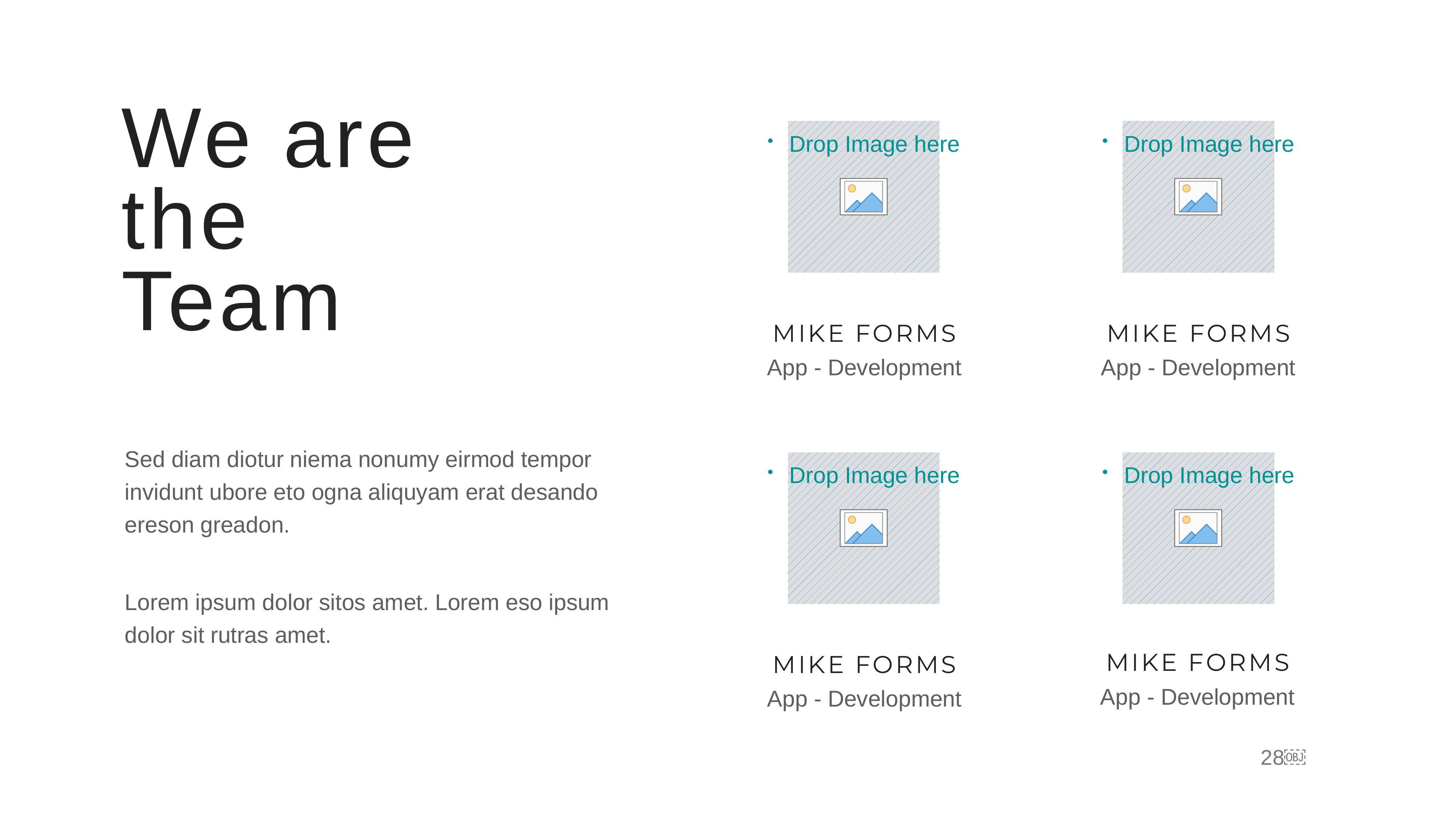

We are
the
Team

MIKE FORMS
MIKE FORMS
App - Development
App - Development
Sed diam diotur niema nonumy eirmod tempor invidunt ubore eto ogna aliquyam erat desando ereson greadon.
Lorem ipsum dolor sitos amet. Lorem eso ipsum dolor sit rutras amet.

MIKE FORMS
MIKE FORMS
App - Development
App - Development